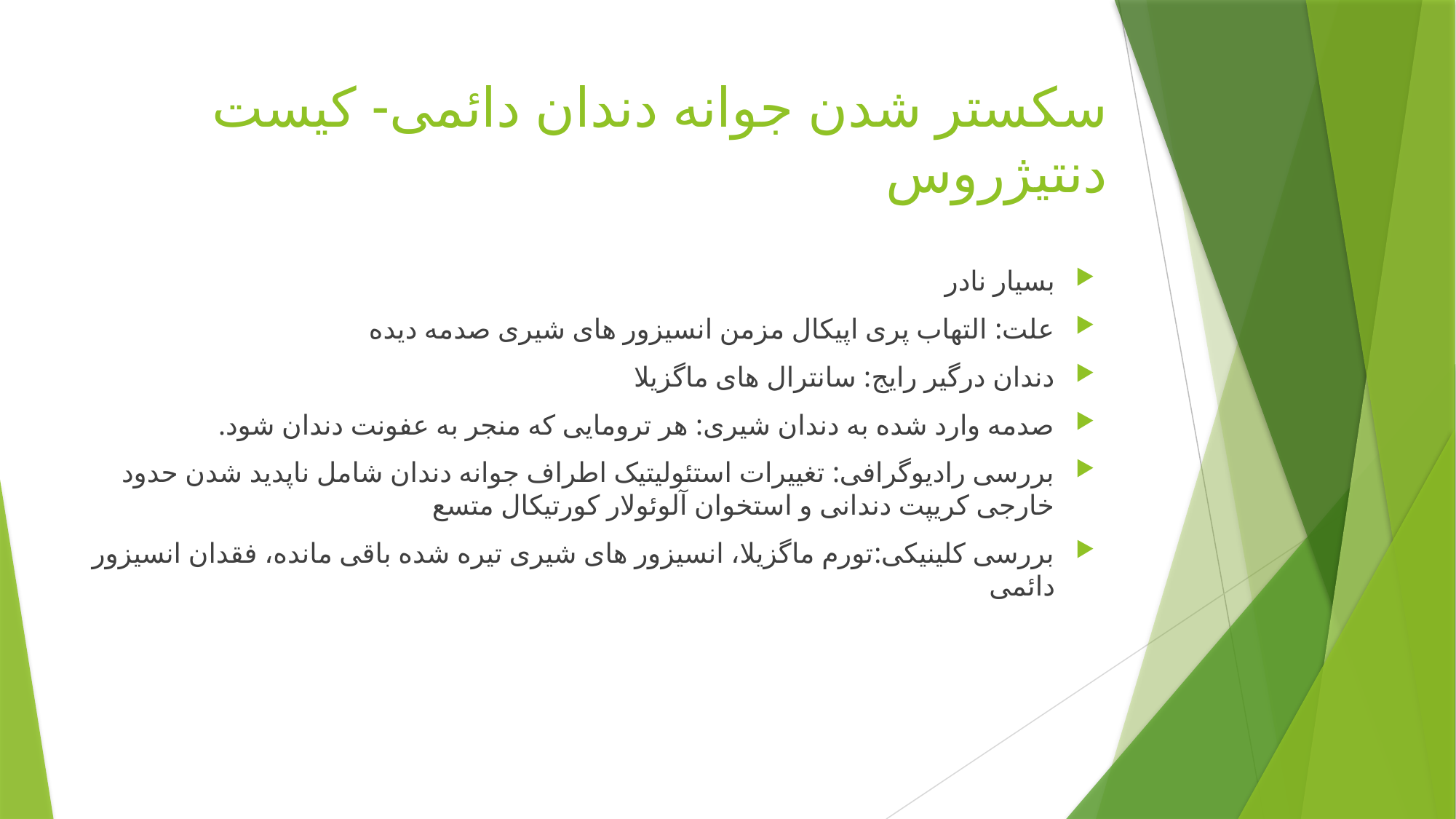

# سکستر شدن جوانه دندان دائمی- کیست دنتیژروس
بسیار نادر
علت: التهاب پری اپیکال مزمن انسیزور های شیری صدمه دیده
دندان درگیر رایج: سانترال های ماگزیلا
صدمه وارد شده به دندان شیری: هر ترومایی که منجر به عفونت دندان شود.
بررسی رادیوگرافی: تغییرات استئولیتیک اطراف جوانه دندان شامل ناپدید شدن حدود خارجی کریپت دندانی و استخوان آلوئولار کورتیکال متسع
بررسی کلینیکی:تورم ماگزیلا، انسیزور های شیری تیره شده باقی مانده، فقدان انسیزور دائمی